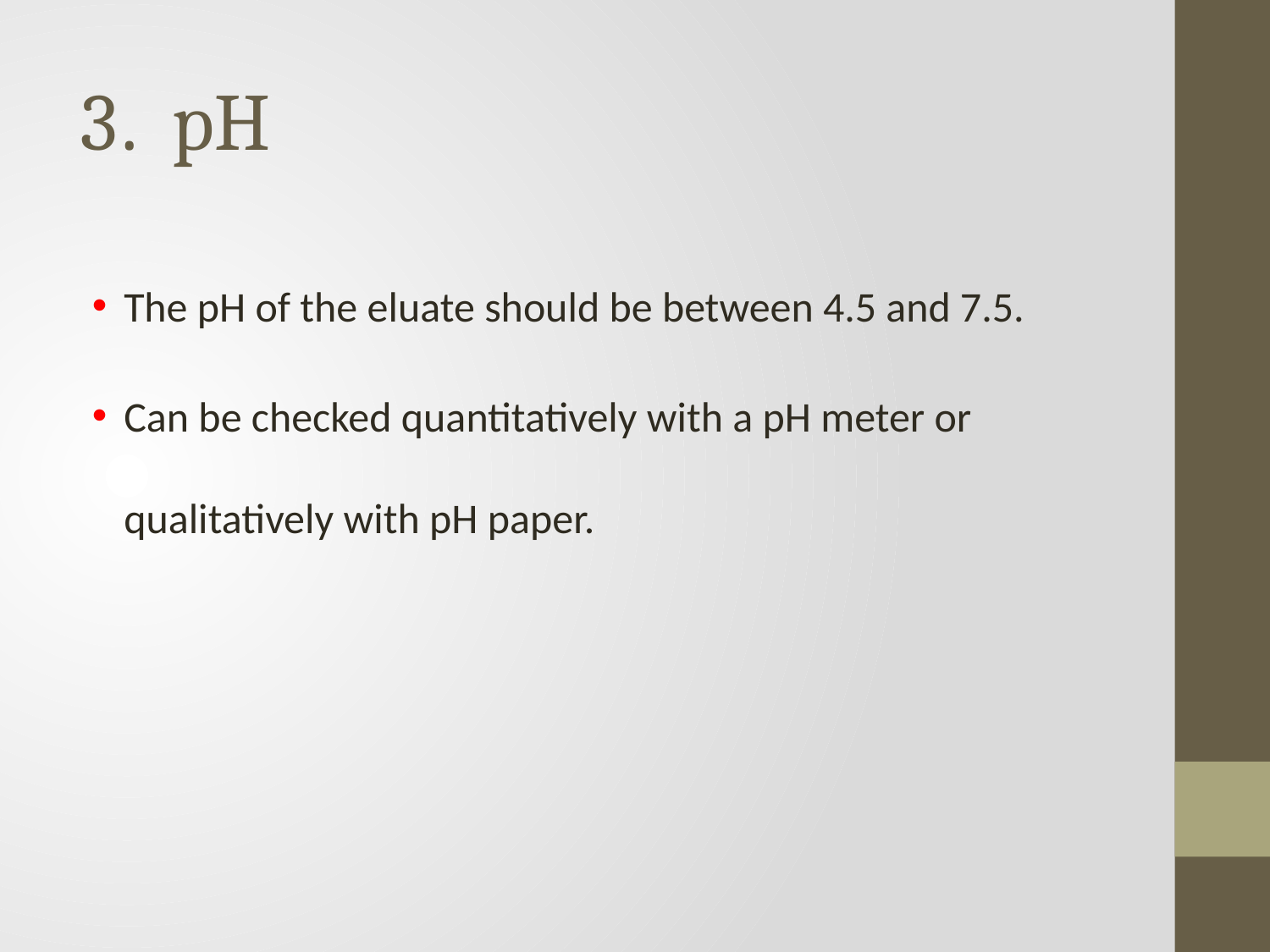

# pH
The pH of the eluate should be between 4.5 and 7.5.
Can be checked quantitatively with a pH meter or qualitatively with pH paper.